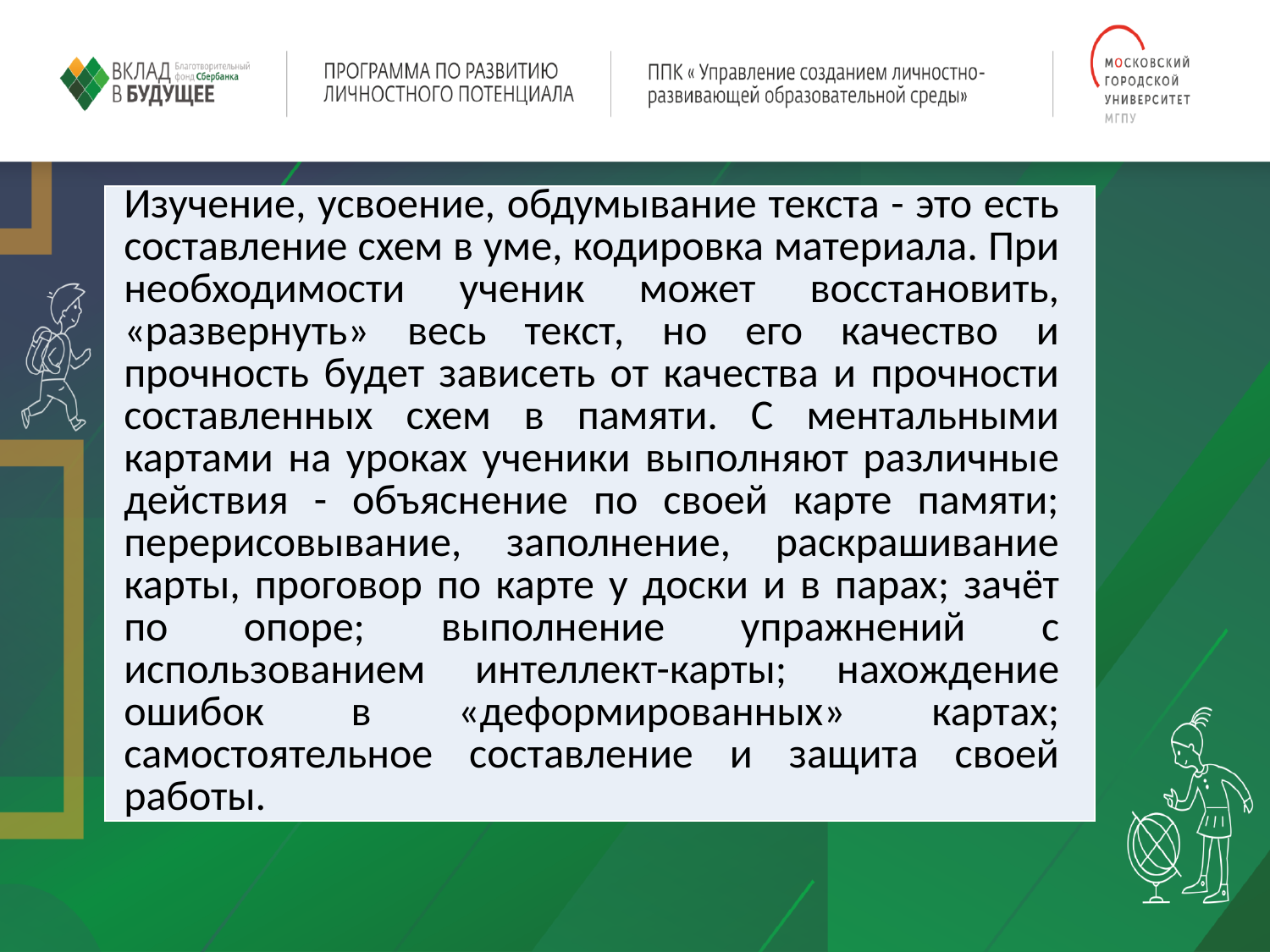

| Изучение, усвоение, обдумывание текста - это есть составление схем в уме, кодировка материала. При необходимости ученик может восстановить, «развернуть» весь текст, но его качество и прочность будет зависеть от качества и прочности составленных схем в памяти. С ментальными картами на уроках ученики выполняют различные действия - объяснение по своей карте памяти; перерисовывание, заполнение, раскрашивание карты, проговор по карте у доски и в парах; зачёт по опоре; выполнение упражнений с использованием интеллект-карты; нахождение ошибок в «деформированных» картах; самостоятельное составление и защита своей работы. |
| --- |